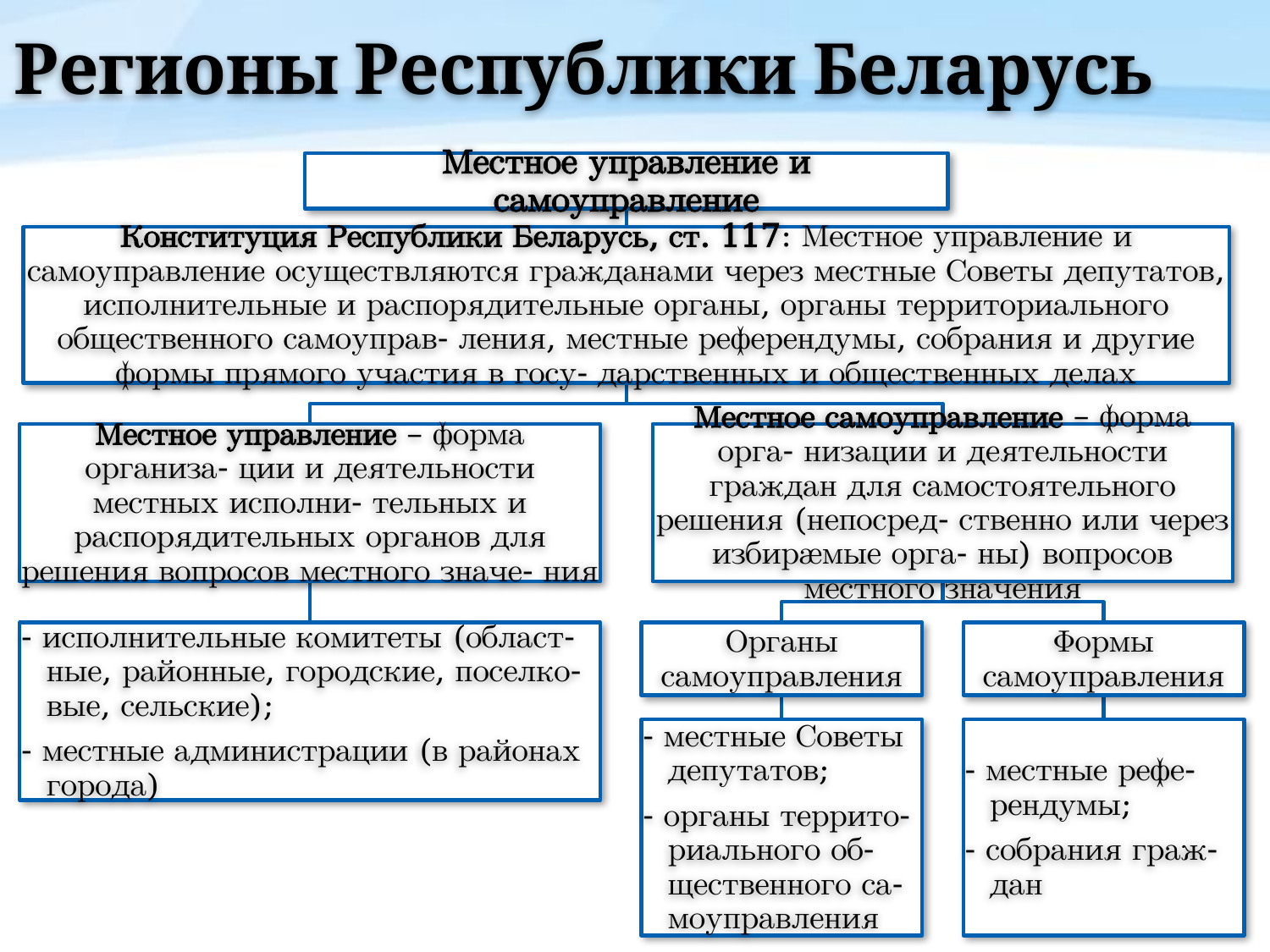

# Регионы Республики Беларусь

Местное управление и самоуправление

Конституция Республики Беларусь, ст. 117: Местное управление и самоуправление осуществляются гражданами через местные Советы депутатов, исполнительные и распорядительные органы, органы территориального общественного самоуправ- ления, местные референдумы, собрания и другие формы прямого участия в госу- дарственных и общественных делах

Местное управление – форма организа- ции и деятельности местных исполни- тельных и распорядительных органов для решения вопросов местного значе- ния

Местное самоуправление – форма орга- низации и деятельности граждан для самостоятельного решения (непосред- ственно или через избираемые орга- ны) вопросов местного значения

- исполнительные комитеты (област- ные, районные, городские, поселко- вые, сельские);
- местные администрации (в районах города)

Органы самоуправления

Формы самоуправления

- местные Советы депутатов;
- органы террито- риального об- щественного са- моуправления

- местные рефе- рендумы;
- собрания граж- дан